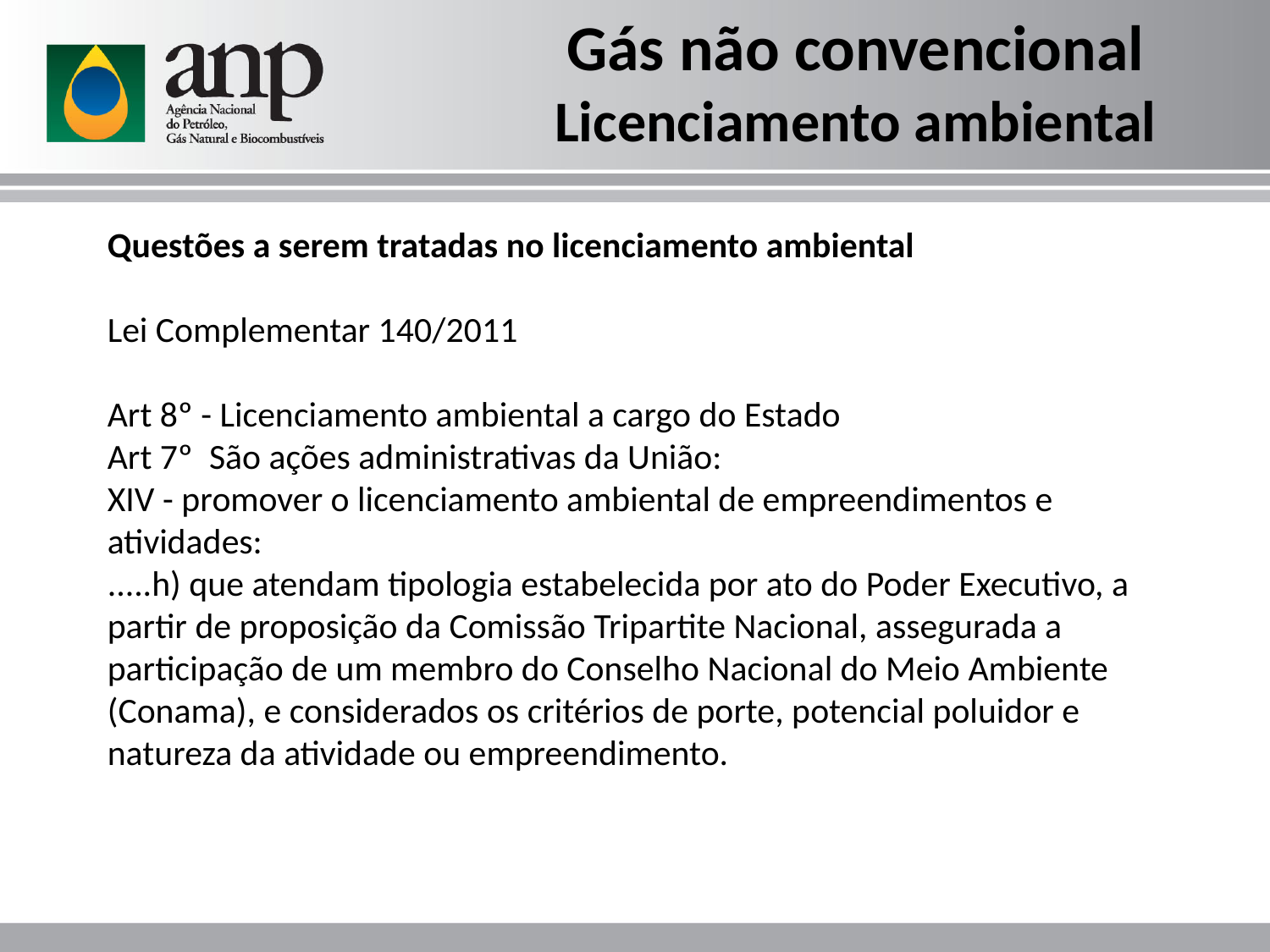

# Gás não convencional Licenciamento ambiental
Questões a serem tratadas no licenciamento ambiental

Lei Complementar 140/2011

Art 8º - Licenciamento ambiental a cargo do Estado
Art 7º  São ações administrativas da União:
XIV - promover o licenciamento ambiental de empreendimentos e atividades:
.....h) que atendam tipologia estabelecida por ato do Poder Executivo, a partir de proposição da Comissão Tripartite Nacional, assegurada a participação de um membro do Conselho Nacional do Meio Ambiente (Conama), e considerados os critérios de porte, potencial poluidor e natureza da atividade ou empreendimento.